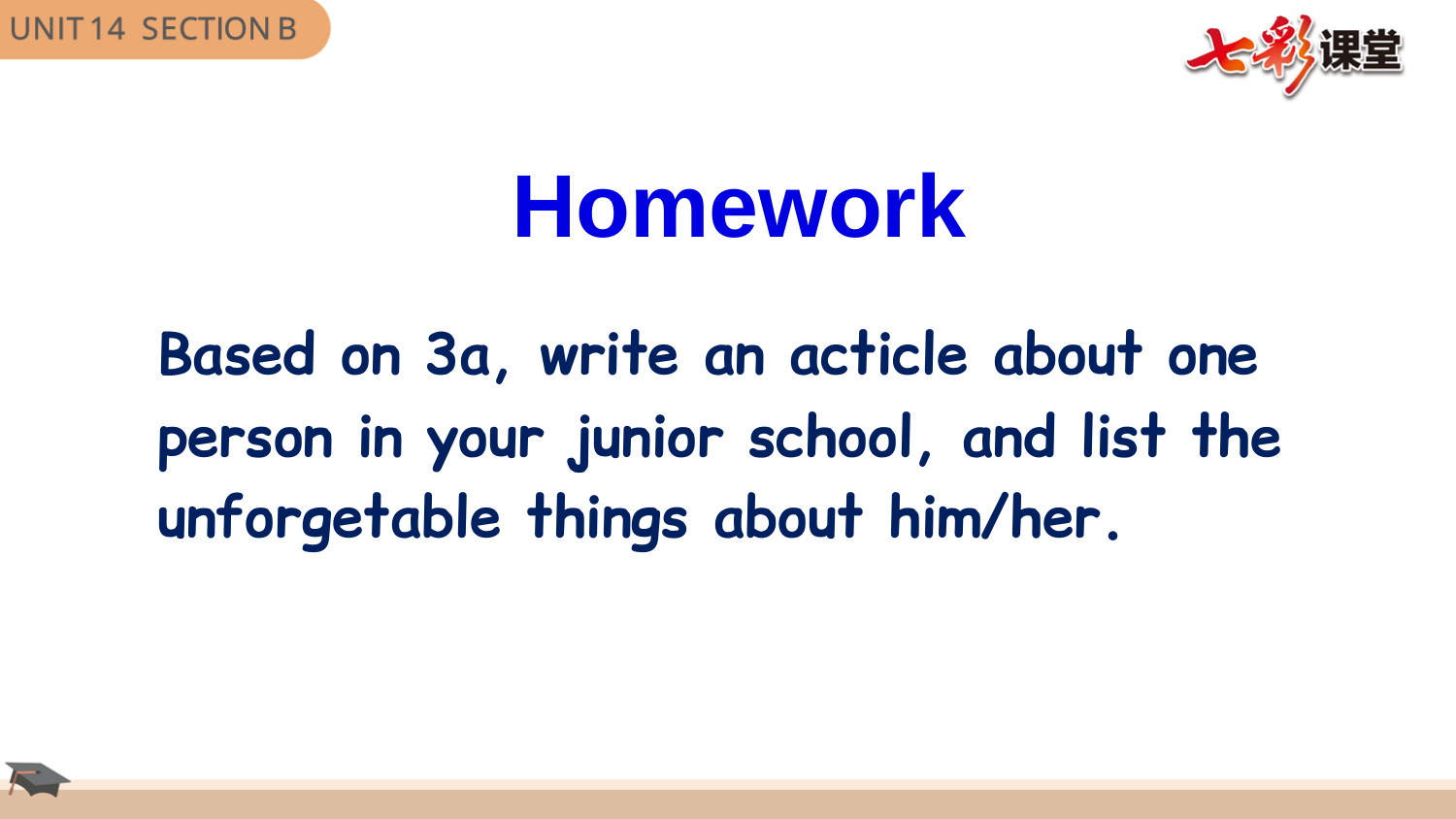

Homework
Based on 3a, write an acticle about one person in your junior school, and list the unforgetable things about him/her.